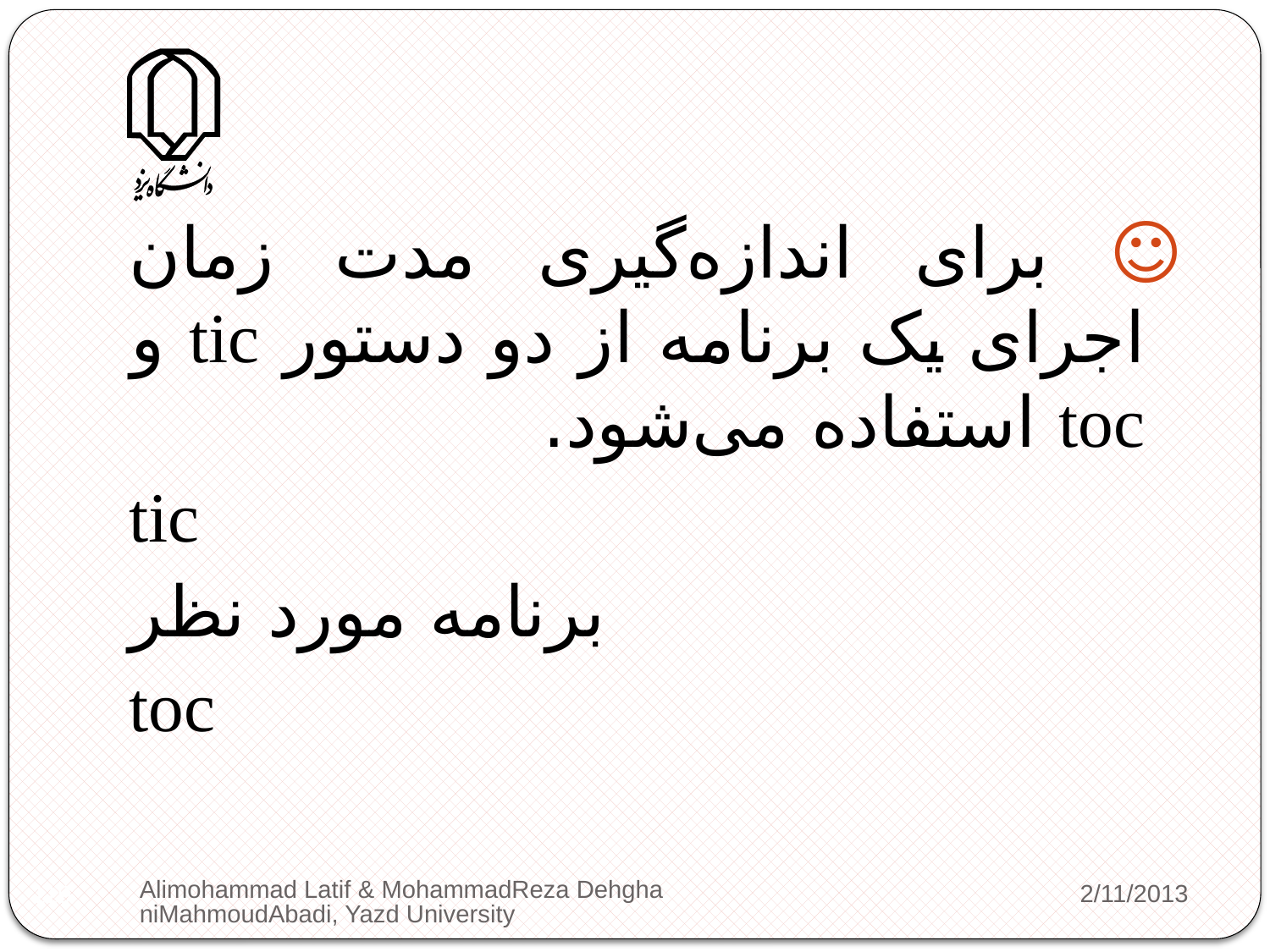

☺ برای اندازه‌گیری مدت زمان اجرای یک برنامه از دو دستور tic و toc استفاده می‌شود.
tic
برنامه مورد نظر
toc
Alimohammad Latif & MohammadReza DehghaniMahmoudAbadi, Yazd University
2/11/2013
119